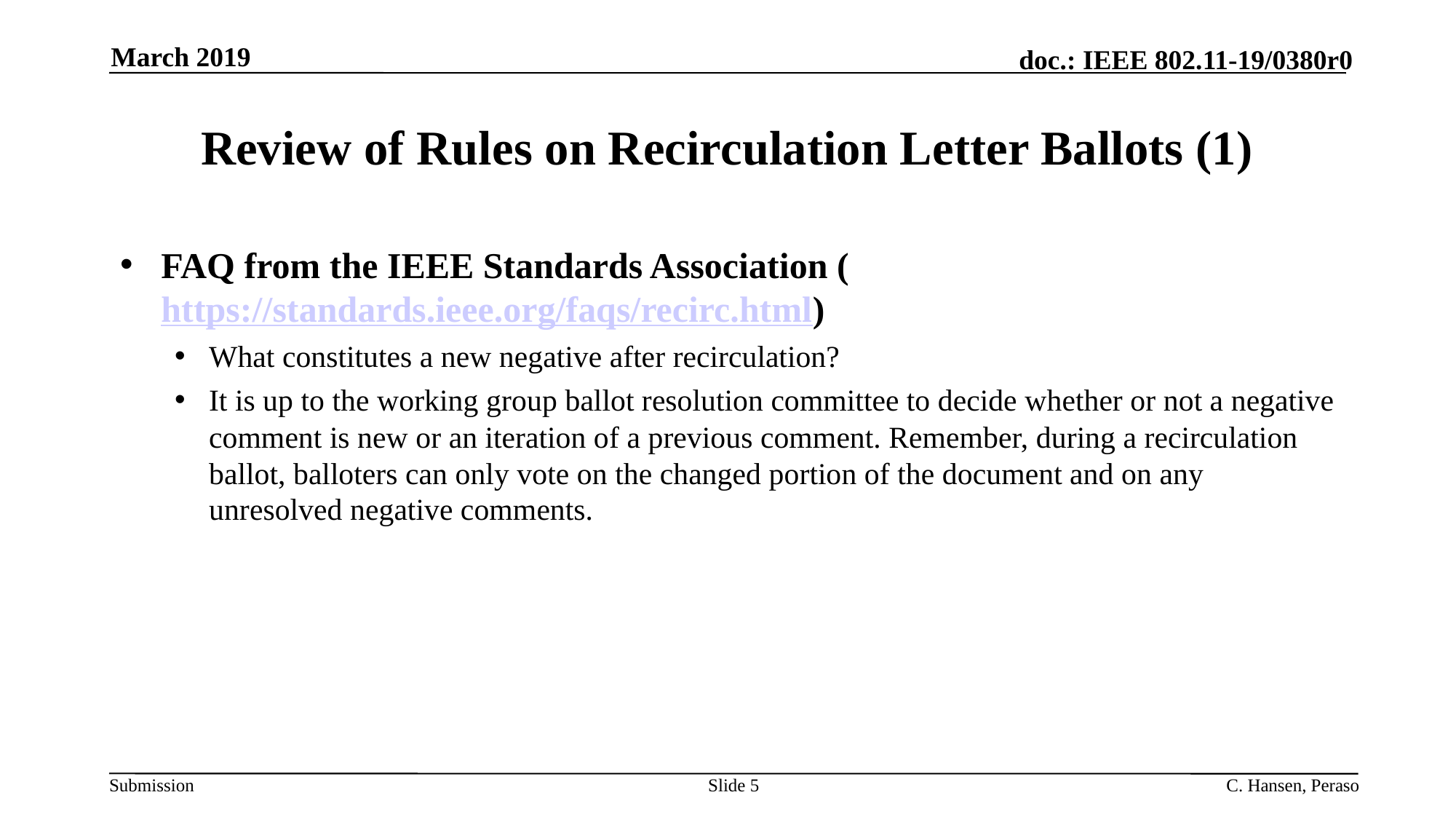

March 2019
# Review of Rules on Recirculation Letter Ballots (1)
FAQ from the IEEE Standards Association (https://standards.ieee.org/faqs/recirc.html)
What constitutes a new negative after recirculation?
It is up to the working group ballot resolution committee to decide whether or not a negative comment is new or an iteration of a previous comment. Remember, during a recirculation ballot, balloters can only vote on the changed portion of the document and on any unresolved negative comments.
Slide 5
C. Hansen, Peraso